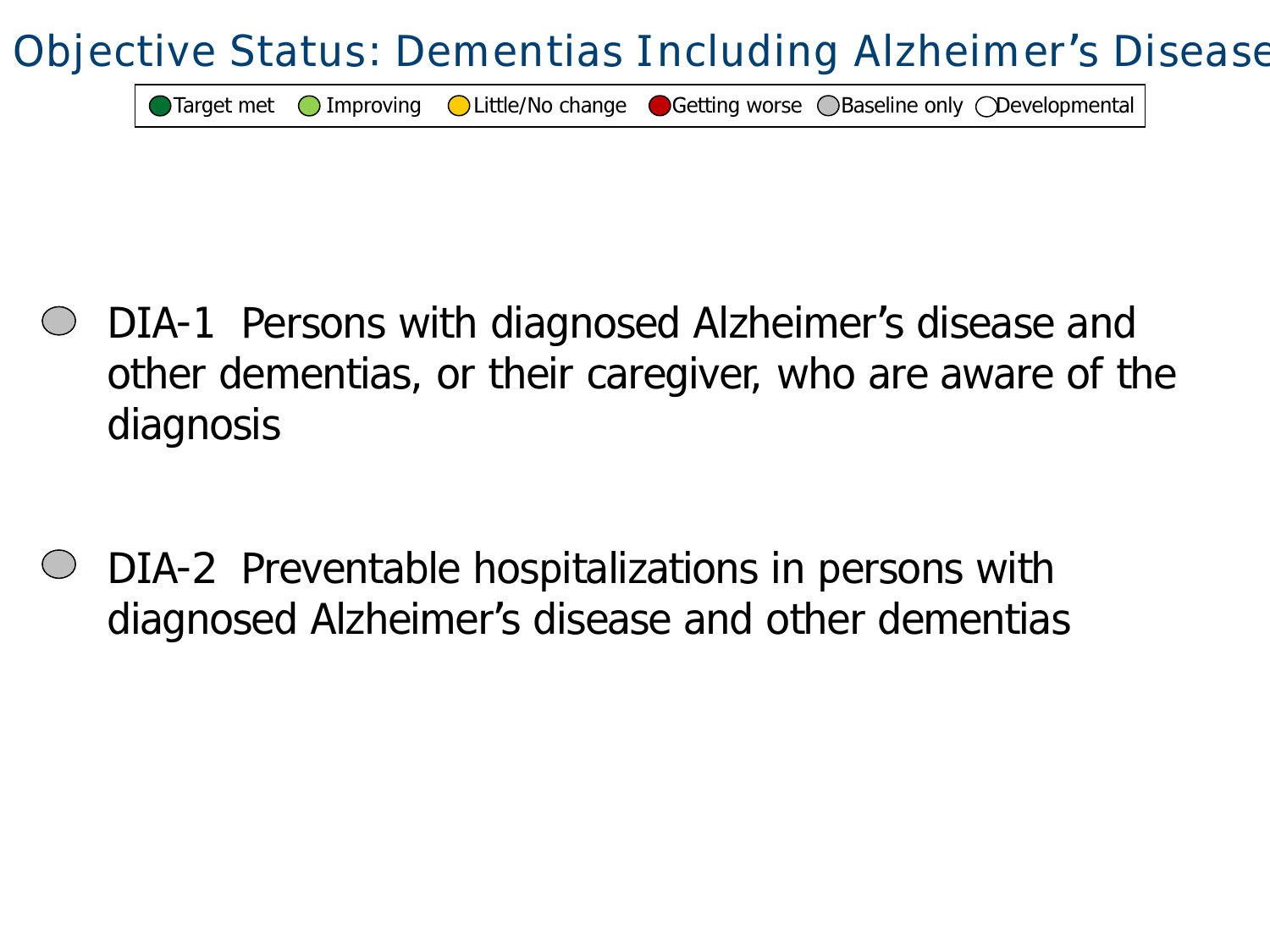

Objective Status: Dementias Including Alzheimer’s Disease

Target met        Improving        Little/No change       Getting worse      Baseline only     Developmental

DIA-1  Persons with diagnosed Alzheimer’s disease and other dementias, or their caregiver, who are aware of the diagnosis

DIA-2  Preventable hospitalizations in persons with diagnosed Alzheimer’s disease and other dementias